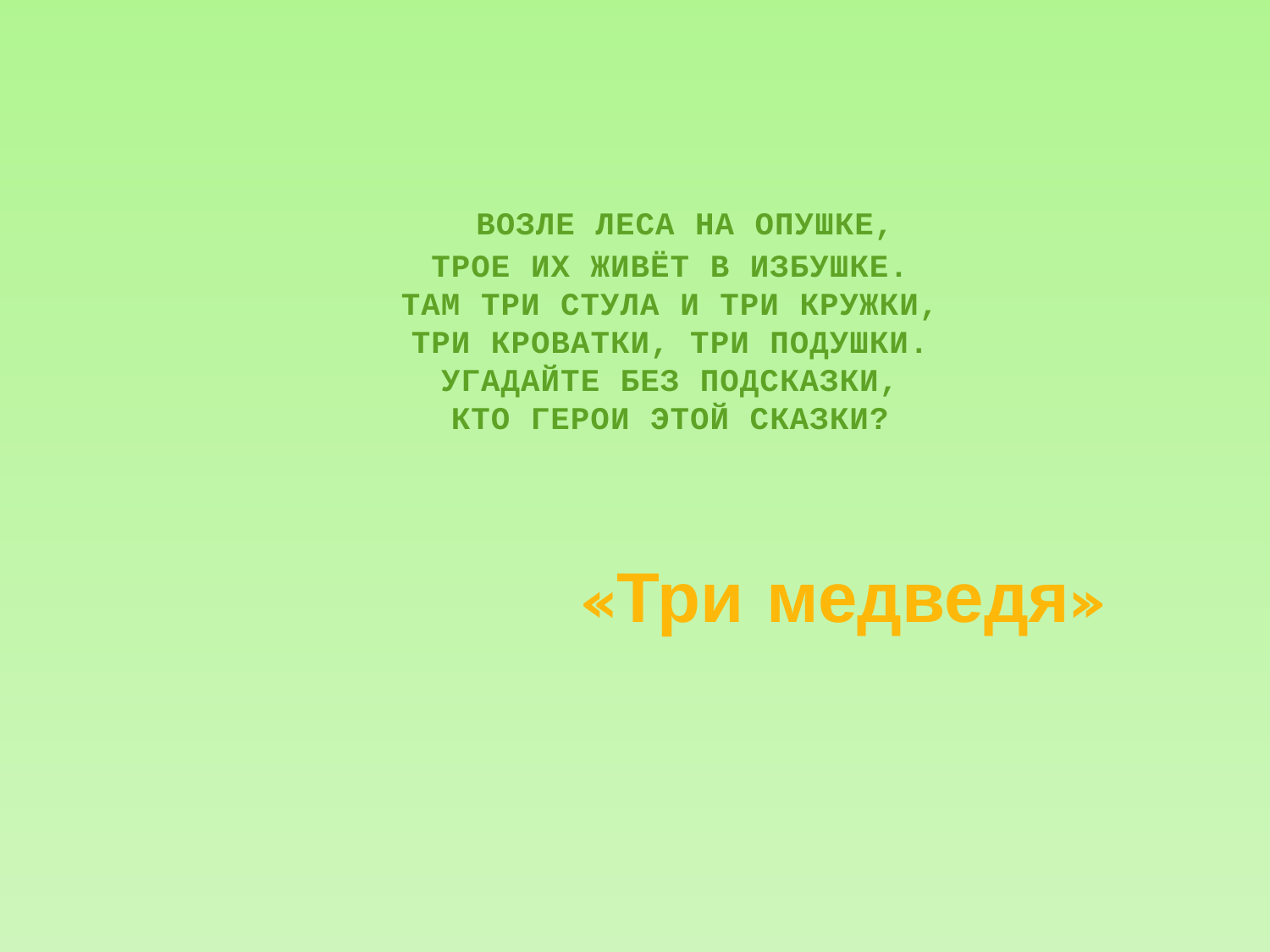

# ВОЗЛЕ ЛЕСА НА ОПУШКЕ, ТРОЕ ИХ ЖИВЁТ В ИЗБУШКЕ. ТАМ ТРИ СТУЛА И ТРИ КРУЖКИ, ТРИ КРОВАТКИ, ТРИ ПОДУШКИ. УГАДАЙТЕ БЕЗ ПОДСКАЗКИ, КТО ГЕРОИ ЭТОЙ СКАЗКИ?
«Три медведя»